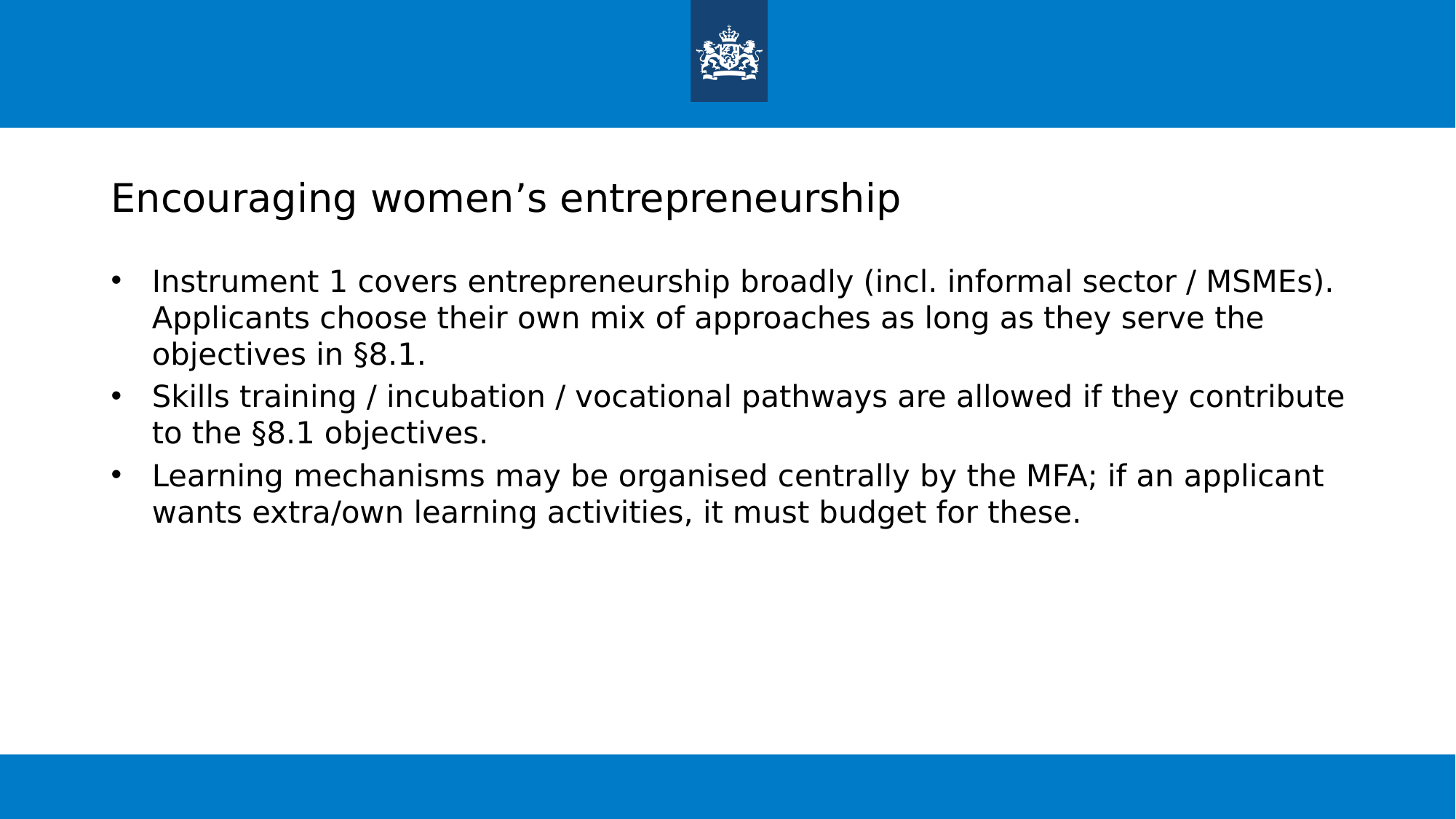

# Encouraging women’s entrepreneurship
Instrument 1 covers entrepreneurship broadly (incl. informal sector / MSMEs). Applicants choose their own mix of approaches as long as they serve the objectives in §8.1.
Skills training / incubation / vocational pathways are allowed if they contribute to the §8.1 objectives.
Learning mechanisms may be organised centrally by the MFA; if an applicant wants extra/own learning activities, it must budget for these.